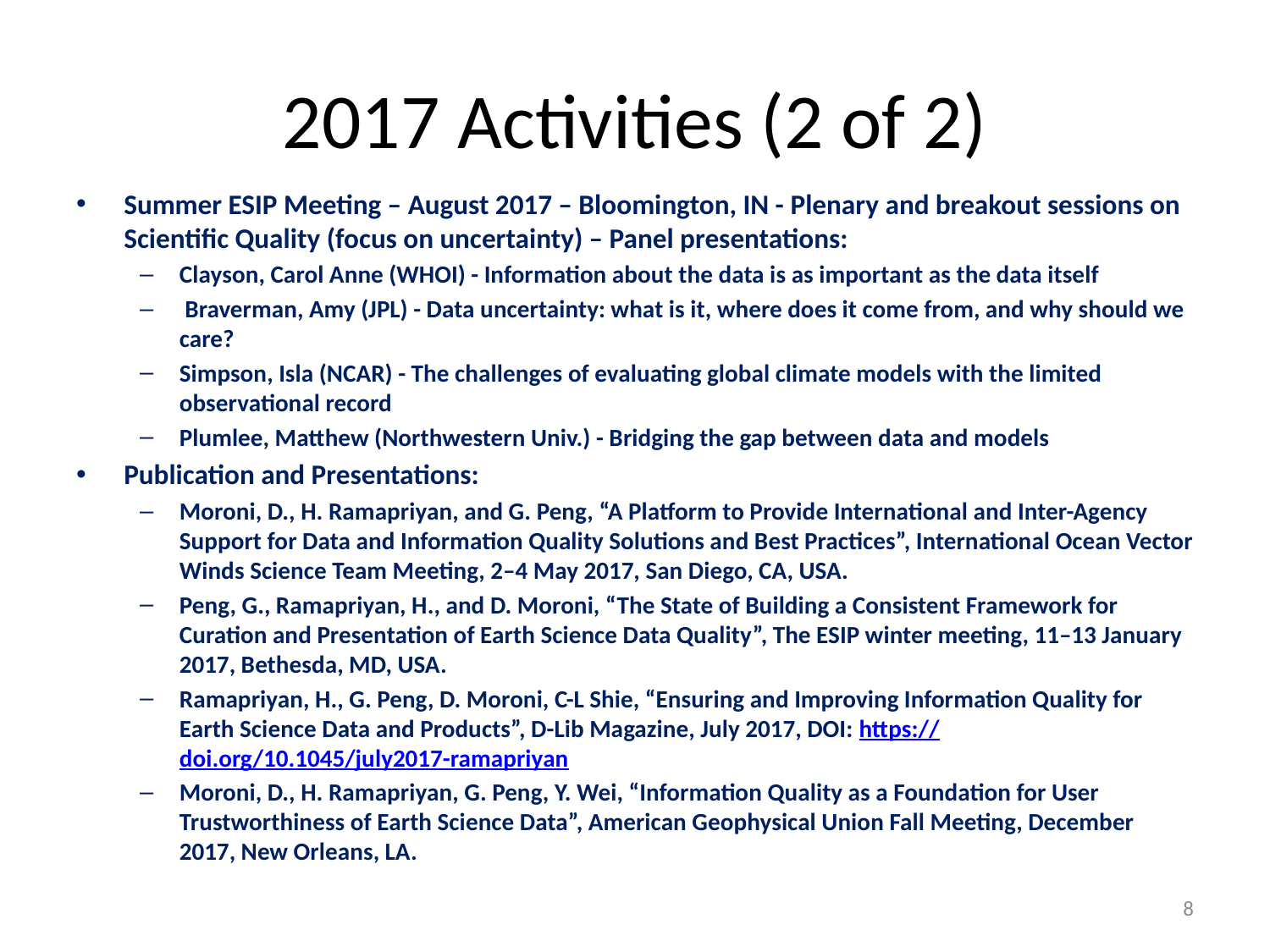

# 2017 Activities (2 of 2)
Summer ESIP Meeting – August 2017 – Bloomington, IN - Plenary and breakout sessions on Scientific Quality (focus on uncertainty) – Panel presentations:
Clayson, Carol Anne (WHOI) - Information about the data is as important as the data itself
 Braverman, Amy (JPL) - Data uncertainty: what is it, where does it come from, and why should we care?
Simpson, Isla (NCAR) - The challenges of evaluating global climate models with the limited observational record
Plumlee, Matthew (Northwestern Univ.) - Bridging the gap between data and models
Publication and Presentations:
Moroni, D., H. Ramapriyan, and G. Peng, “A Platform to Provide International and Inter-Agency Support for Data and Information Quality Solutions and Best Practices”, International Ocean Vector Winds Science Team Meeting, 2–4 May 2017, San Diego, CA, USA.
Peng, G., Ramapriyan, H., and D. Moroni, “The State of Building a Consistent Framework for Curation and Presentation of Earth Science Data Quality”, The ESIP winter meeting, 11–13 January 2017, Bethesda, MD, USA.
Ramapriyan, H., G. Peng, D. Moroni, C-L Shie, “Ensuring and Improving Information Quality for Earth Science Data and Products”, D-Lib Magazine, July 2017, DOI: https://doi.org/10.1045/july2017-ramapriyan
Moroni, D., H. Ramapriyan, G. Peng, Y. Wei, “Information Quality as a Foundation for User Trustworthiness of Earth Science Data”, American Geophysical Union Fall Meeting, December 2017, New Orleans, LA.

8